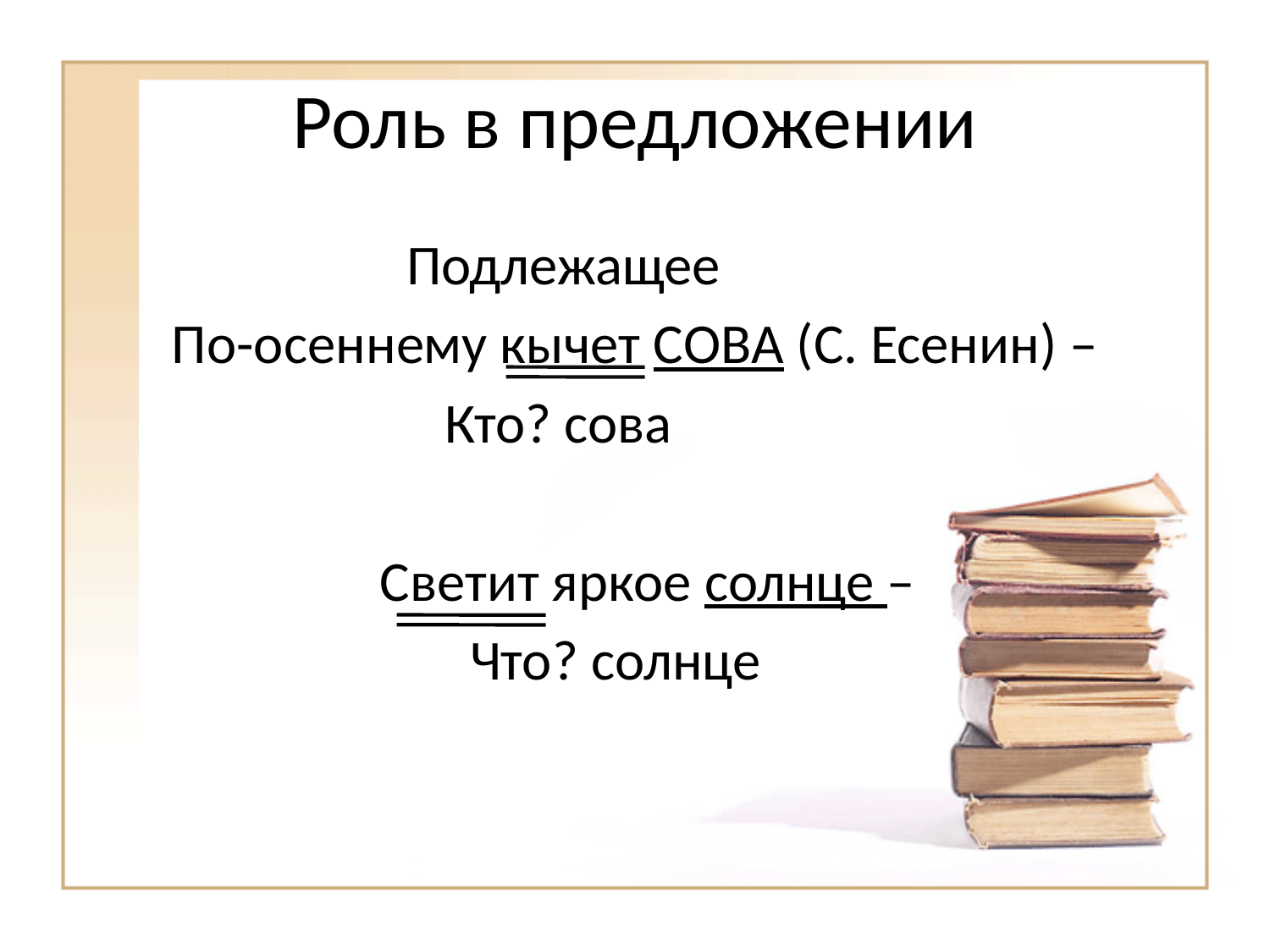

# Роль в предложении
                          Подлежащее
 По-осеннему кычет СОВА (С. Есенин) –
                             Кто? сова

   Светит яркое солнце –
                               Что? солнце